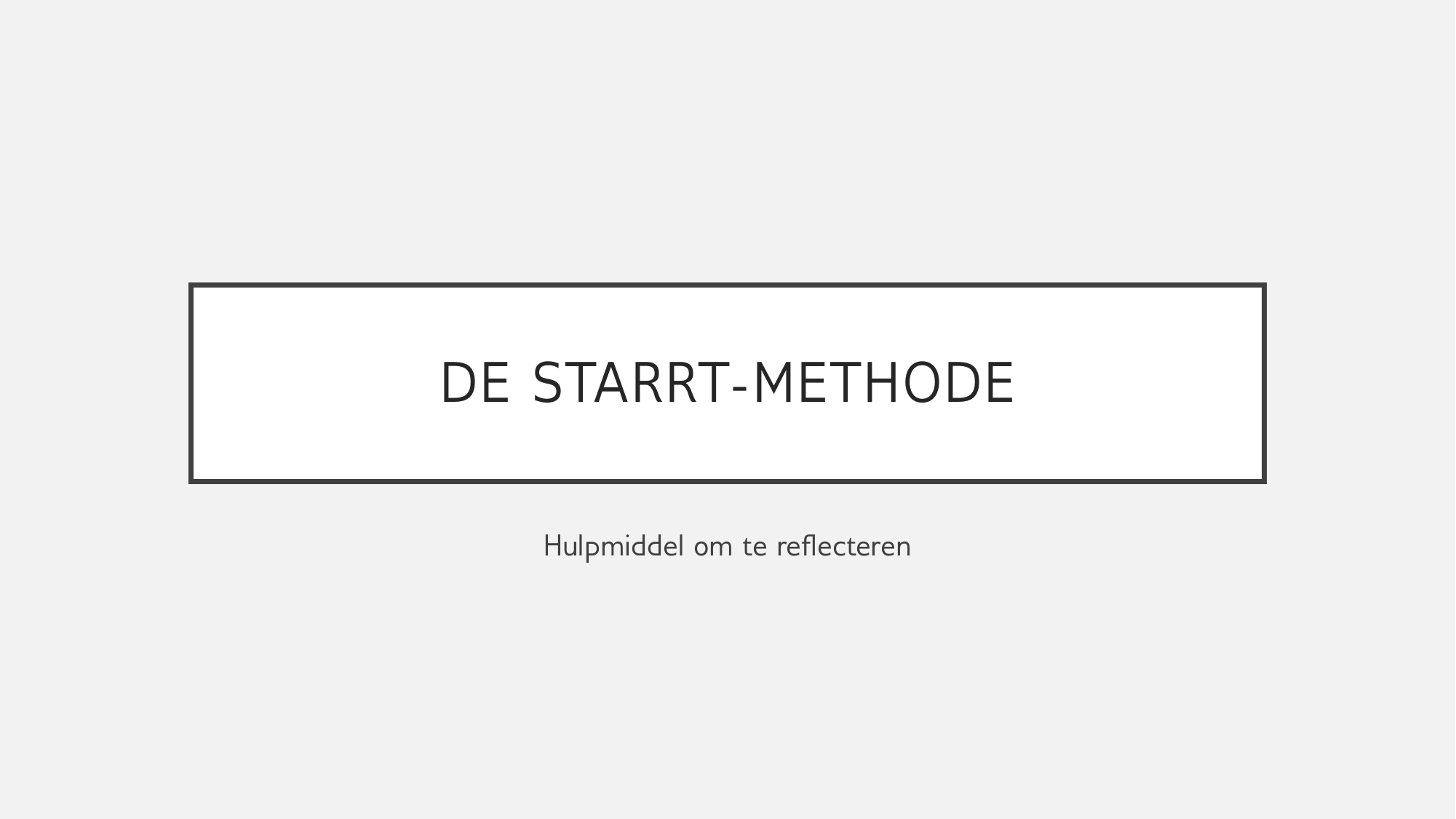

# De STARrt-methode
Hulpmiddel om te reflecteren